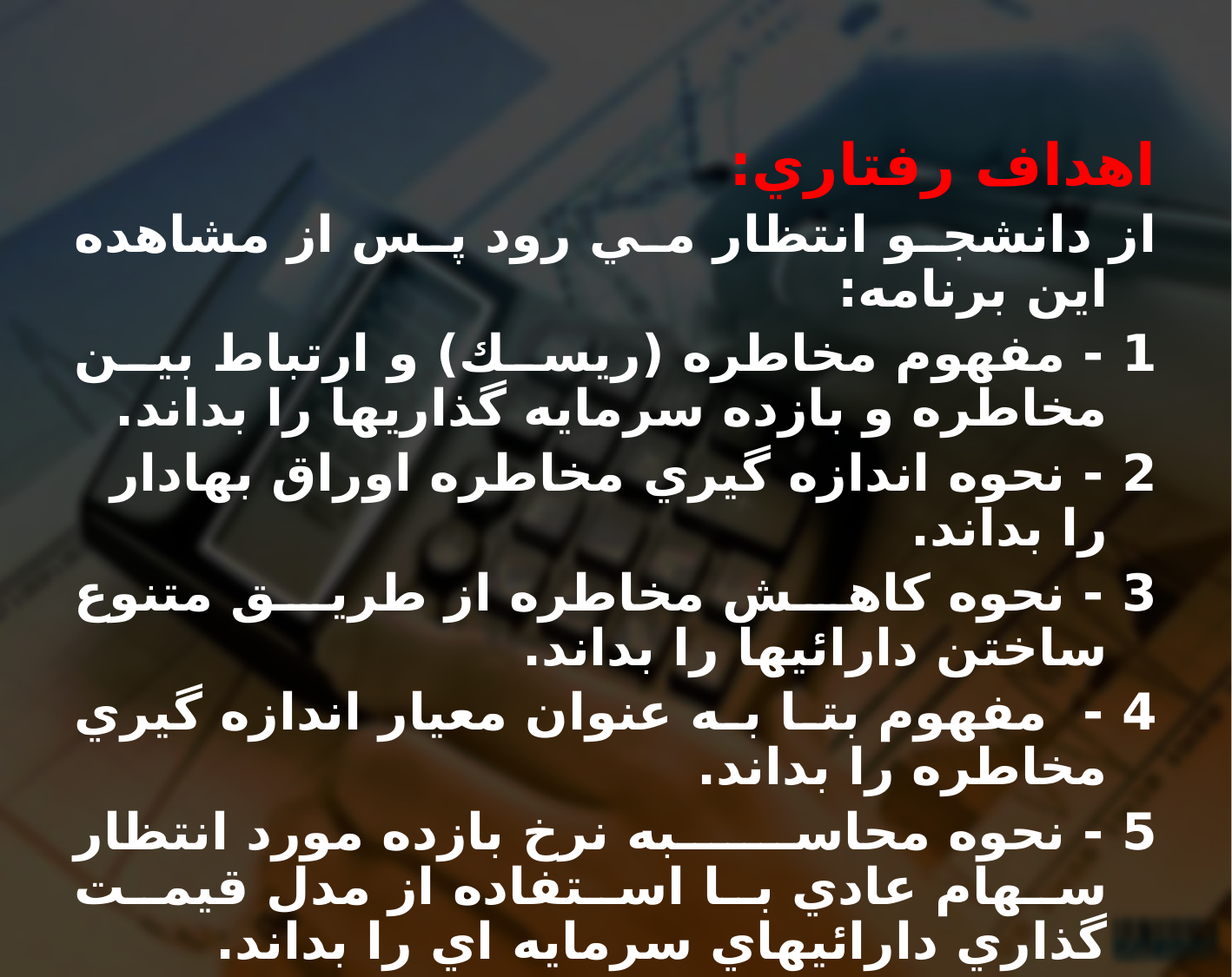

اهداف رفتاري:
از دانشجو انتظار مي رود پس از مشاهده اين برنامه:
1 - مفهوم مخاطره (ريسك) و ارتباط بين مخاطره و بازده سرمايه گذاريها را بداند.
2 - نحوه اندازه گيري مخاطره اوراق بهادار را بداند.
3 - نحوه كاهش مخاطره از طريق متنوع ساختن دارائيها را بداند.
4 -  مفهوم بتا به عنوان معيار اندازه گيري مخاطره را بداند.
5 - نحوه محاسبه نرخ بازده مورد انتظار سهام عادي با استفاده از مدل قيمت گذاري دارائيهاي سرمايه اي را بداند.